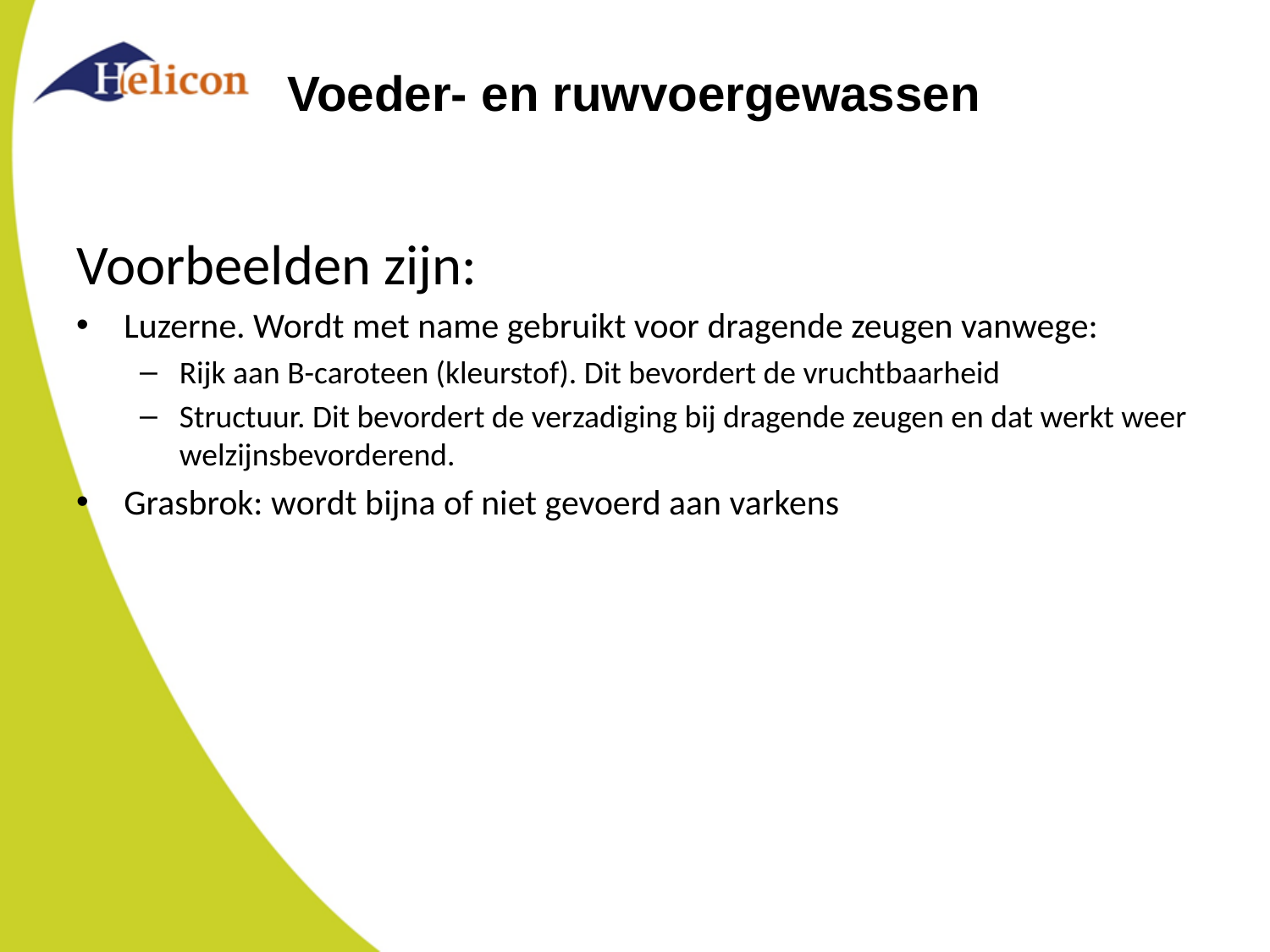

# Voeder- en ruwvoergewassen
Voorbeelden zijn:
Luzerne. Wordt met name gebruikt voor dragende zeugen vanwege:
Rijk aan B-caroteen (kleurstof). Dit bevordert de vruchtbaarheid
Structuur. Dit bevordert de verzadiging bij dragende zeugen en dat werkt weer welzijnsbevorderend.
Grasbrok: wordt bijna of niet gevoerd aan varkens